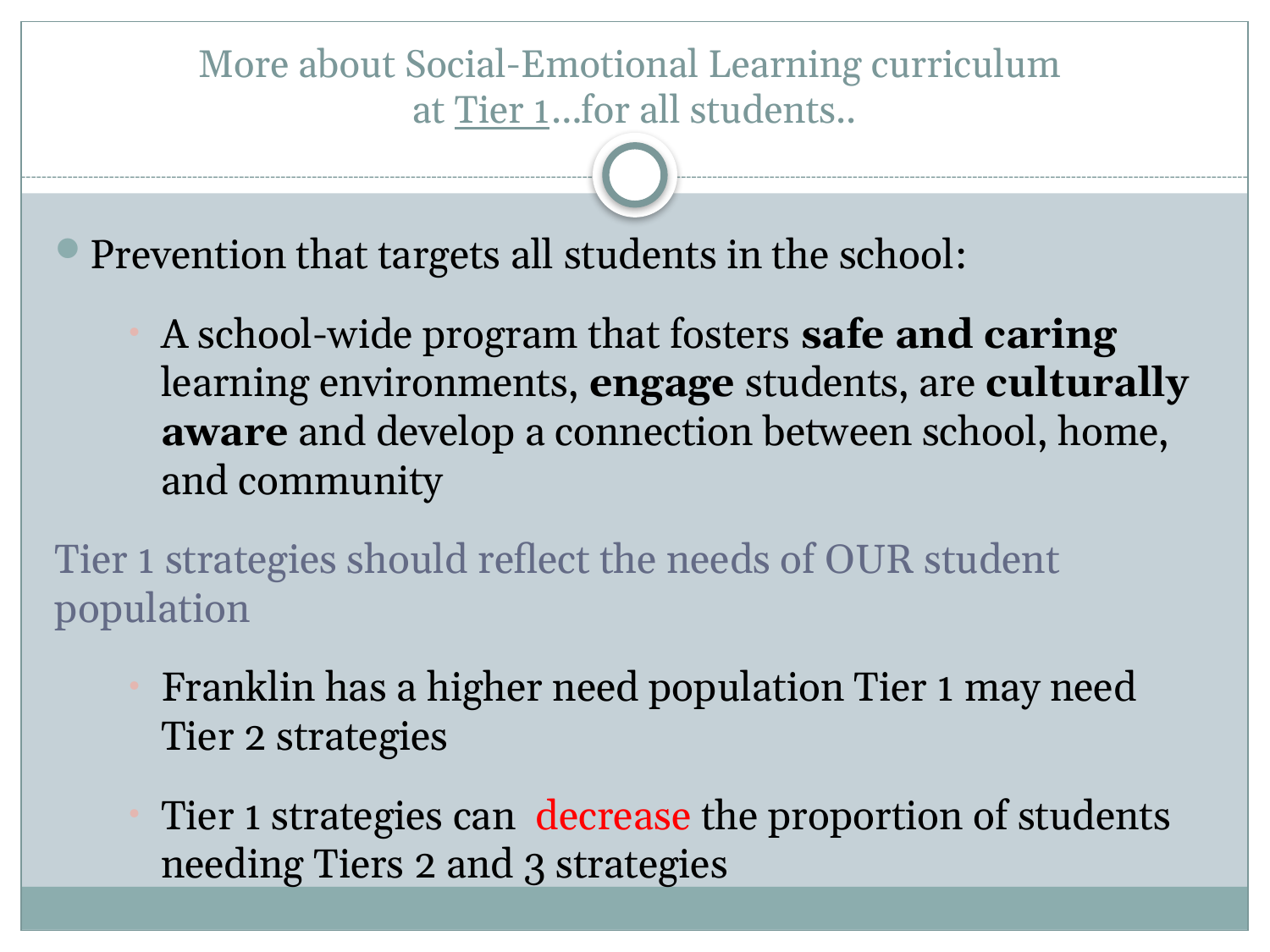

# More about Social-Emotional Learning curriculum at Tier 1…for all students..
Prevention that targets all students in the school:
A school-wide program that fosters safe and caring learning environments, engage students, are culturally aware and develop a connection between school, home, and community
Tier 1 strategies should reflect the needs of OUR student population
Franklin has a higher need population Tier 1 may need Tier 2 strategies
Tier 1 strategies can  decrease the proportion of students needing Tiers 2 and 3 strategies